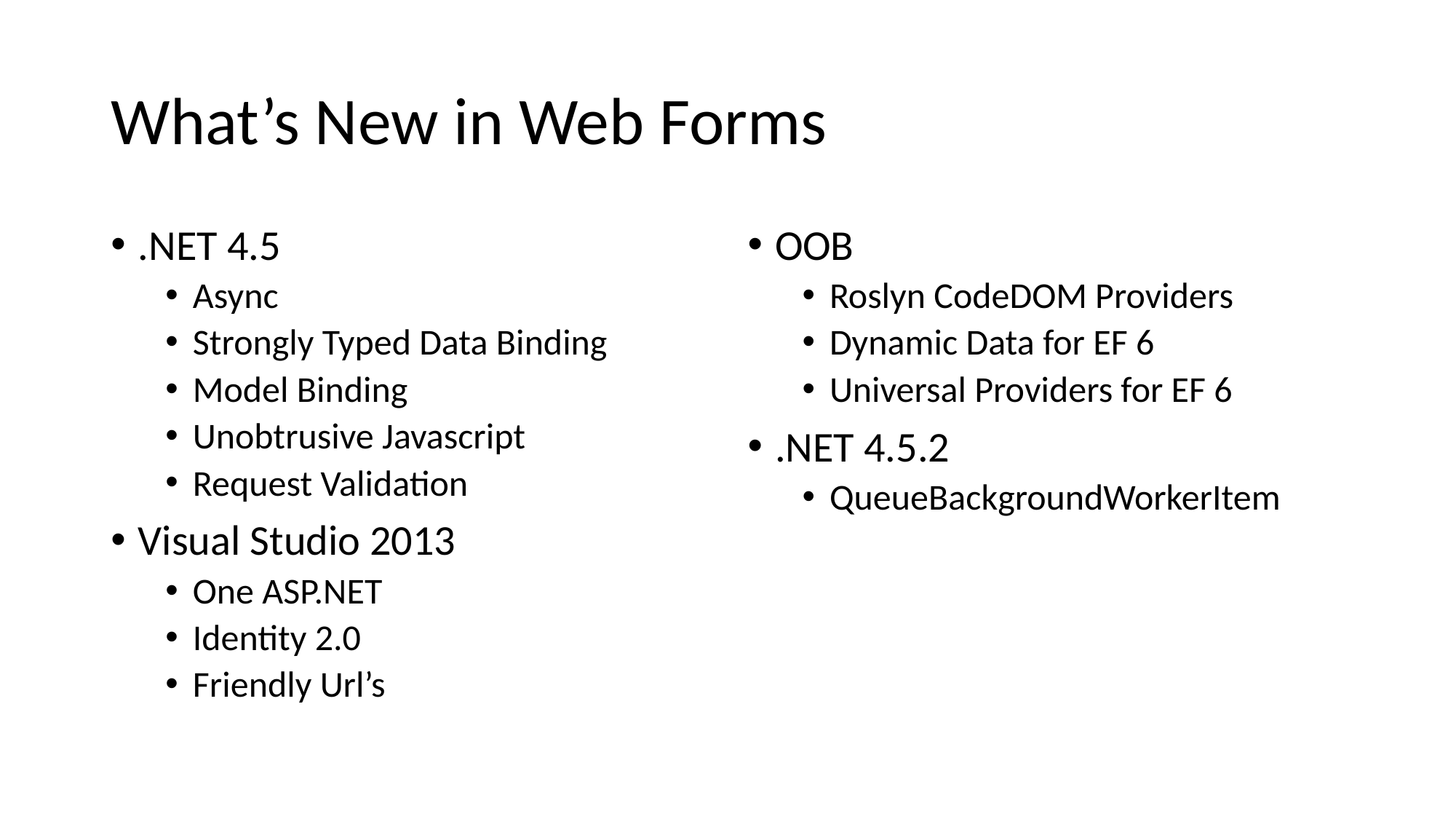

# What’s New in Web Forms
.NET 4.5
Async
Strongly Typed Data Binding
Model Binding
Unobtrusive Javascript
Request Validation
Visual Studio 2013
One ASP.NET
Identity 2.0
Friendly Url’s

OOB
Roslyn CodeDOM Providers
Dynamic Data for EF 6
Universal Providers for EF 6
.NET 4.5.2
QueueBackgroundWorkerItem